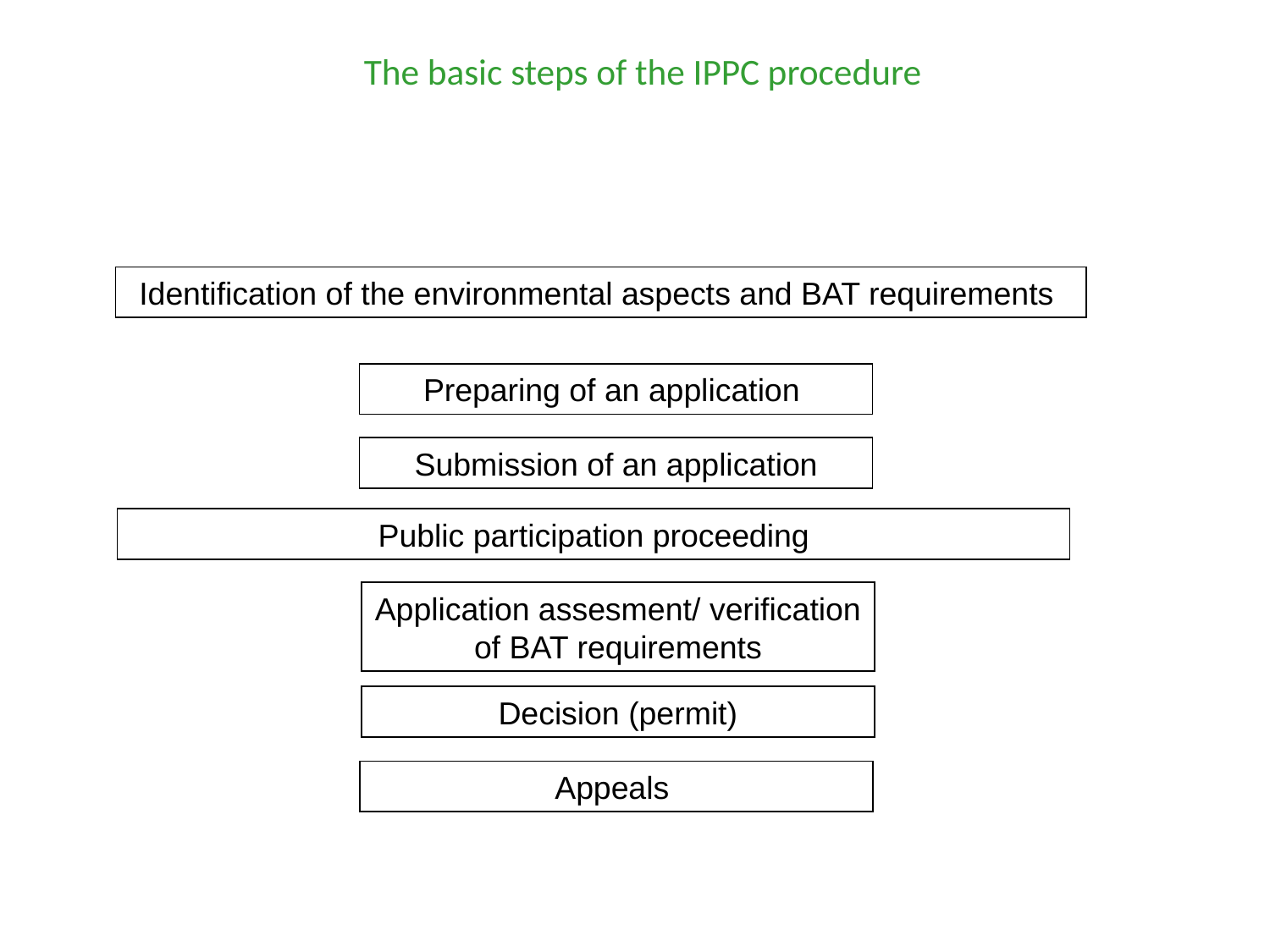

# The basic steps of the IPPC procedure
Identyfikacja aspektów środowiskowych i wymogów BAT
Identification of the environmental aspects and BAT requirements
Preparing of an application
Submission of an application
Public participation proceeding
Application assesment/ verification of BAT requirements
Decision (permit)
Appeals